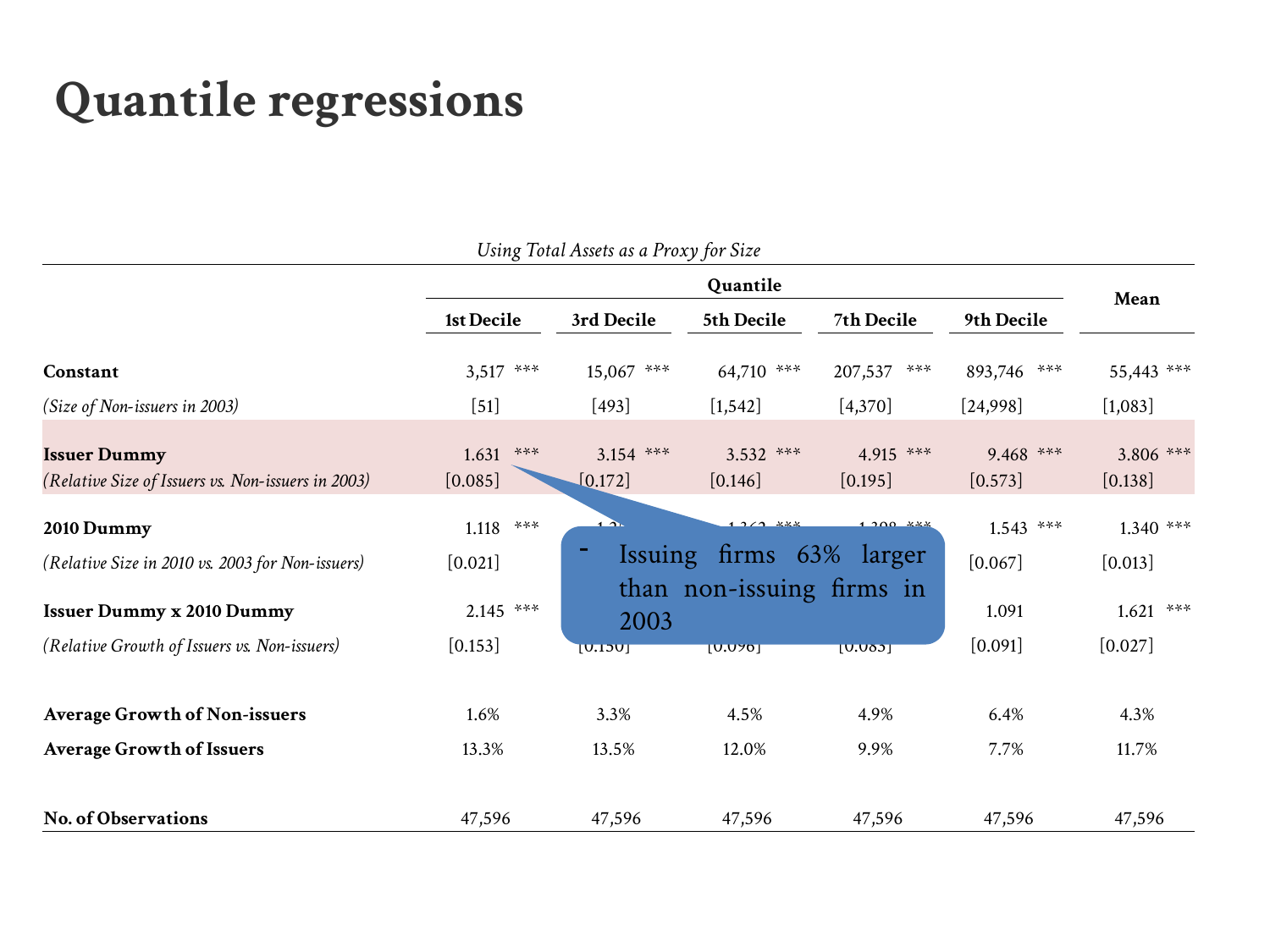

Quantile regressions
| Using Total Assets as a Proxy for Size |  |  |  |  |  |  |  |  |  |  |  |  |  |  |  |  |  |  |
| --- | --- | --- | --- | --- | --- | --- | --- | --- | --- | --- | --- | --- | --- | --- | --- | --- | --- | --- |
|  |  | Quantile |  |  |  |  |  |  |  |  |  |  |  |  |  |  | Mean |  |
|  |  | 1st Decile |  |  | 3rd Decile |  |  | 5th Decile |  |  | 7th Decile |  |  | 9th Decile |  |  |  |  |
| Constant |  | 3,517 | \*\*\* |  | 15,067 | \*\*\* |  | 64,710 | \*\*\* |  | 207,537 | \*\*\* |  | 893,746 | \*\*\* |  | 55,443 | \*\*\* |
| (Size of Non-issuers in 2003) |  | [51] |  |  | [493] |  |  | [1,542] |  |  | [4,370] |  |  | [24,998] |  |  | [1,083] |  |
| Issuer Dummy |  | 1.631 | \*\*\* |  | 3.154 | \*\*\* |  | 3.532 | \*\*\* |  | 4.915 | \*\*\* |  | 9.468 | \*\*\* |  | 3.806 | \*\*\* |
| (Relative Size of Issuers vs. Non-issuers in 2003) |  | [0.085] |  |  | [0.172] |  |  | [0.146] |  |  | [0.195] |  |  | [0.573] |  |  | [0.138] |  |
| 2010 Dummy |  | 1.118 | \*\*\* |  | 1.253 | \*\*\* |  | 1.362 | \*\*\* |  | 1.398 | \*\*\* |  | 1.543 | \*\*\* |  | 1.340 | \*\*\* |
| (Relative Size in 2010 vs. 2003 for Non-issuers) |  | [0.021] |  |  | [0.059] |  |  | [0.050] |  |  | [0.050] |  |  | [0.067] |  |  | [0.013] |  |
| Issuer Dummy x 2010 Dummy |  | 2.145 | \*\*\* |  | 1.936 | \*\*\* |  | 1.620 | \*\*\* |  | 1.384 | \*\*\* |  | 1.091 |  |  | 1.621 | \*\*\* |
| (Relative Growth of Issuers vs. Non-issuers) |  | [0.153] |  |  | [0.150] |  |  | [0.096] |  |  | [0.083] |  |  | [0.091] |  |  | [0.027] |  |
|  |  |  |  |  |  |  |  |  |  |  |  |  |  |  |  |  |  |  |
| Average Growth of Non-issuers |  | 1.6% |  |  | 3.3% |  |  | 4.5% |  |  | 4.9% |  |  | 6.4% |  |  | 4.3% |  |
| Average Growth of Issuers |  | 13.3% |  |  | 13.5% |  |  | 12.0% |  |  | 9.9% |  |  | 7.7% |  |  | 11.7% |  |
|  |  |  |  |  |  |  |  |  |  |  |  |  |  |  |  |  |  |  |
| No. of Observations |  | 47,596 |  |  | 47,596 |  |  | 47,596 |  |  | 47,596 |  |  | 47,596 |  |  | 47,596 |  |
Issuing firms 63% larger than non-issuing firms in 2003